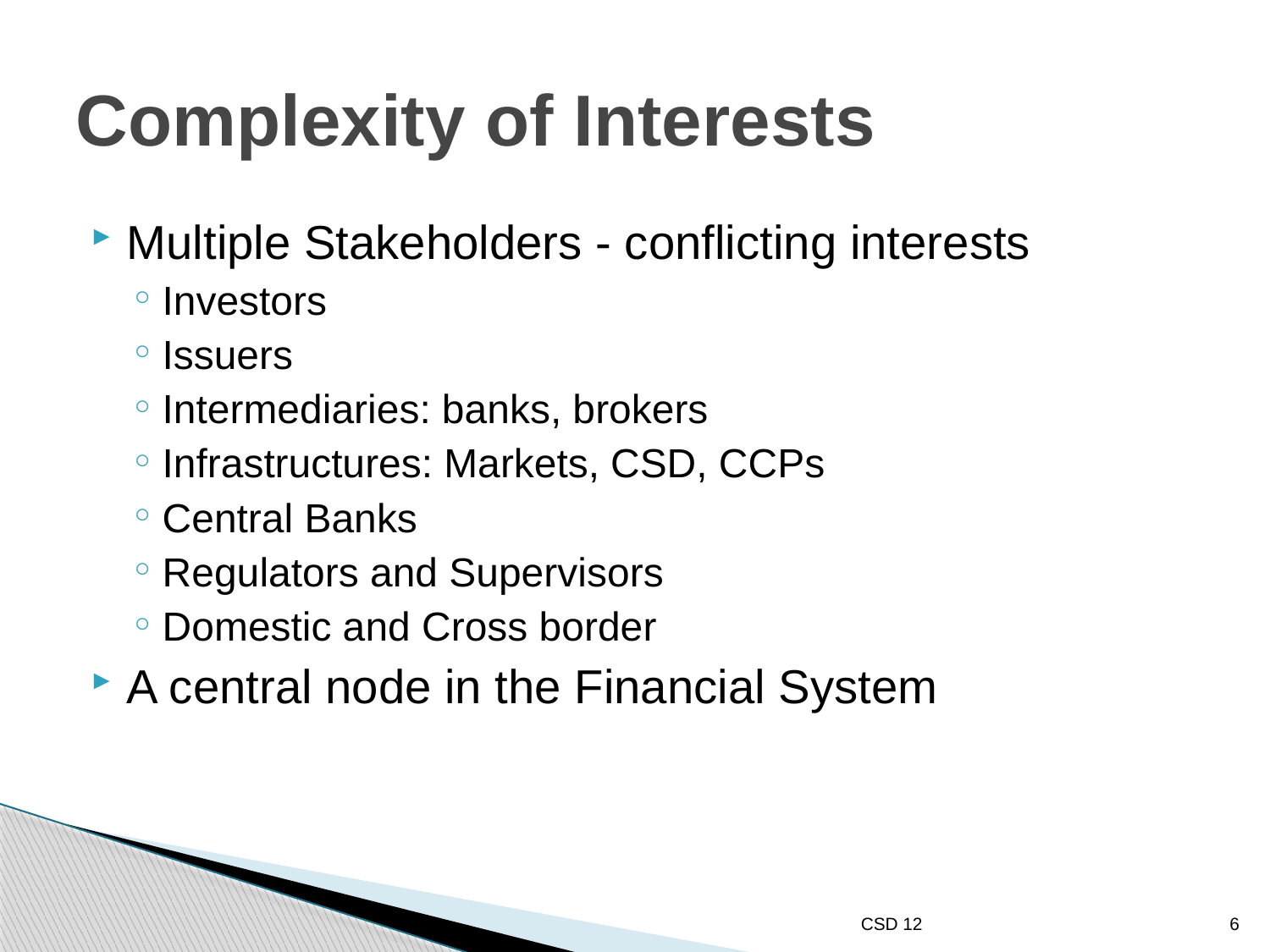

# Complexity of Interests
Multiple Stakeholders - conflicting interests
Investors
Issuers
Intermediaries: banks, brokers
Infrastructures: Markets, CSD, CCPs
Central Banks
Regulators and Supervisors
Domestic and Cross border
A central node in the Financial System

CSD 12
6